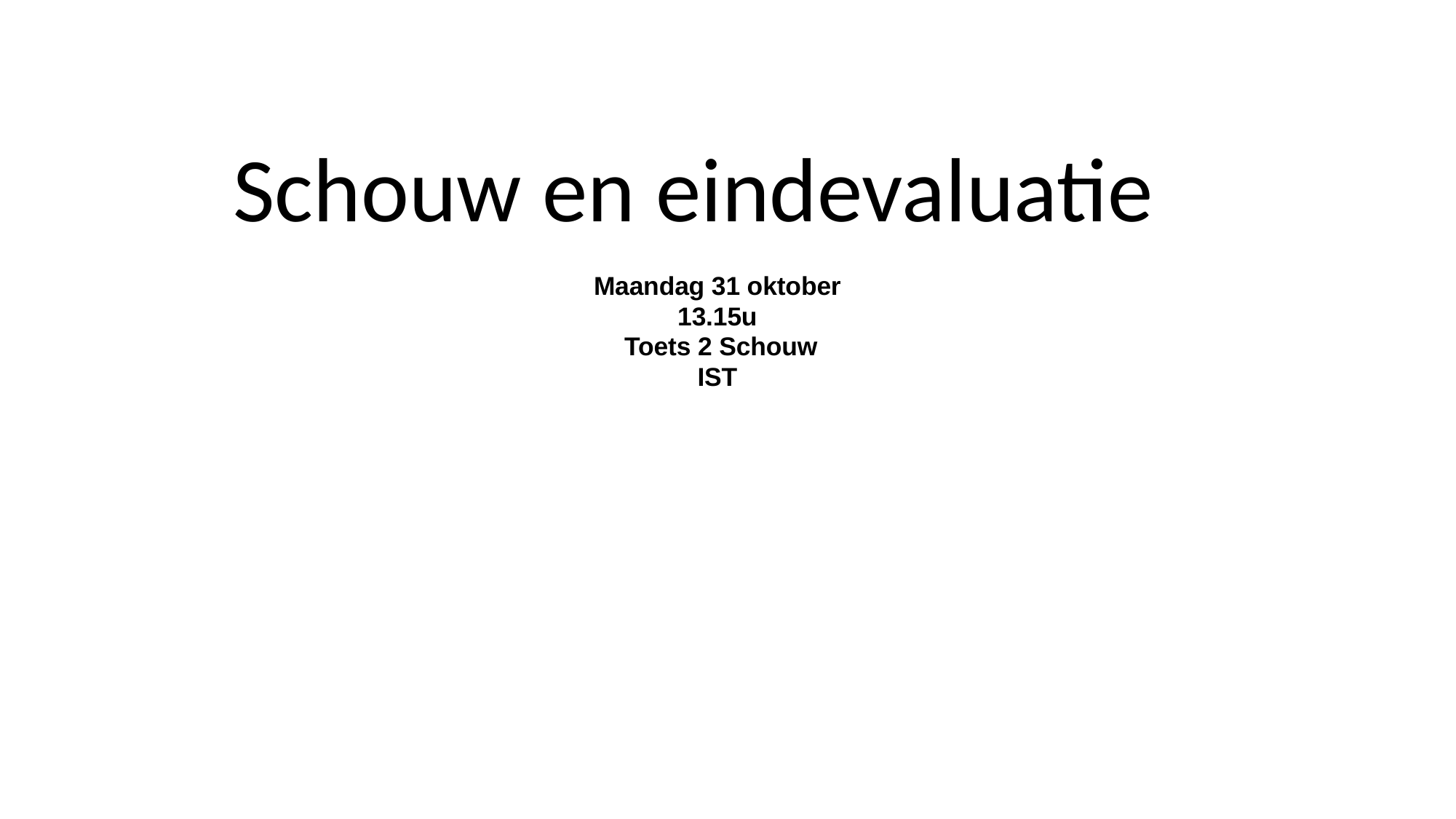

# Schouw en eindevaluatie
Maandag 31 oktober
13.15u
 Toets 2 Schouw
IST